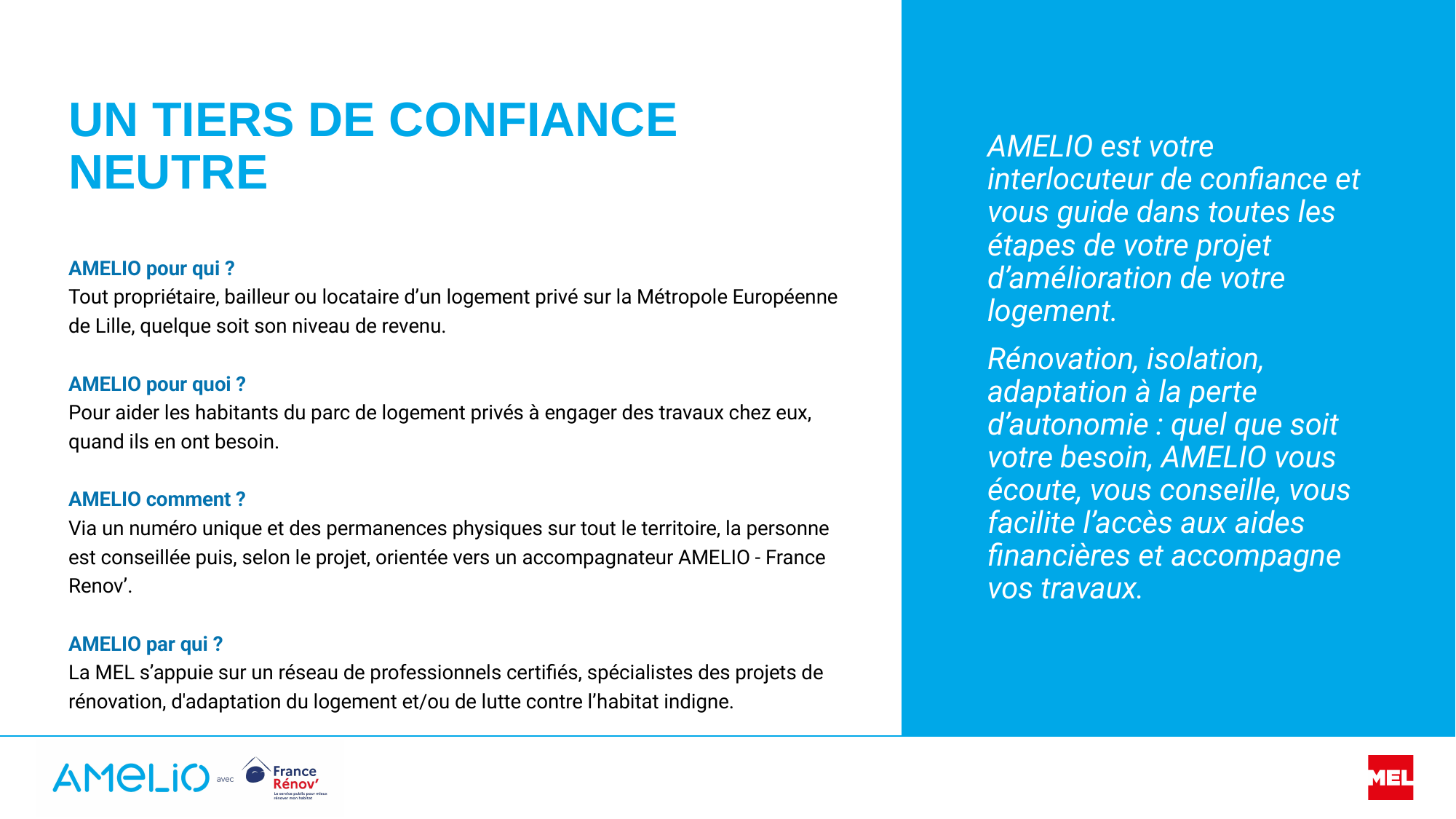

AMELIO est votre interlocuteur de confiance et vous guide dans toutes les étapes de votre projet d’amélioration de votre logement.
Rénovation, isolation, adaptation à la perte d’autonomie : quel que soit votre besoin, AMELIO vous écoute, vous conseille, vous facilite l’accès aux aides financières et accompagne vos travaux.
# UN TIERS DE CONFIANCE NEUTRE
AMELIO pour qui ?
Tout propriétaire, bailleur ou locataire d’un logement privé sur la Métropole Européenne de Lille, quelque soit son niveau de revenu.

AMELIO pour quoi ?
Pour aider les habitants du parc de logement privés à engager des travaux chez eux, quand ils en ont besoin.

AMELIO comment ?
Via un numéro unique et des permanences physiques sur tout le territoire, la personne est conseillée puis, selon le projet, orientée vers un accompagnateur AMELIO - France Renov’.

AMELIO par qui ?
La MEL s’appuie sur un réseau de professionnels certifiés, spécialistes des projets de rénovation, d'adaptation du logement et/ou de lutte contre l’habitat indigne.